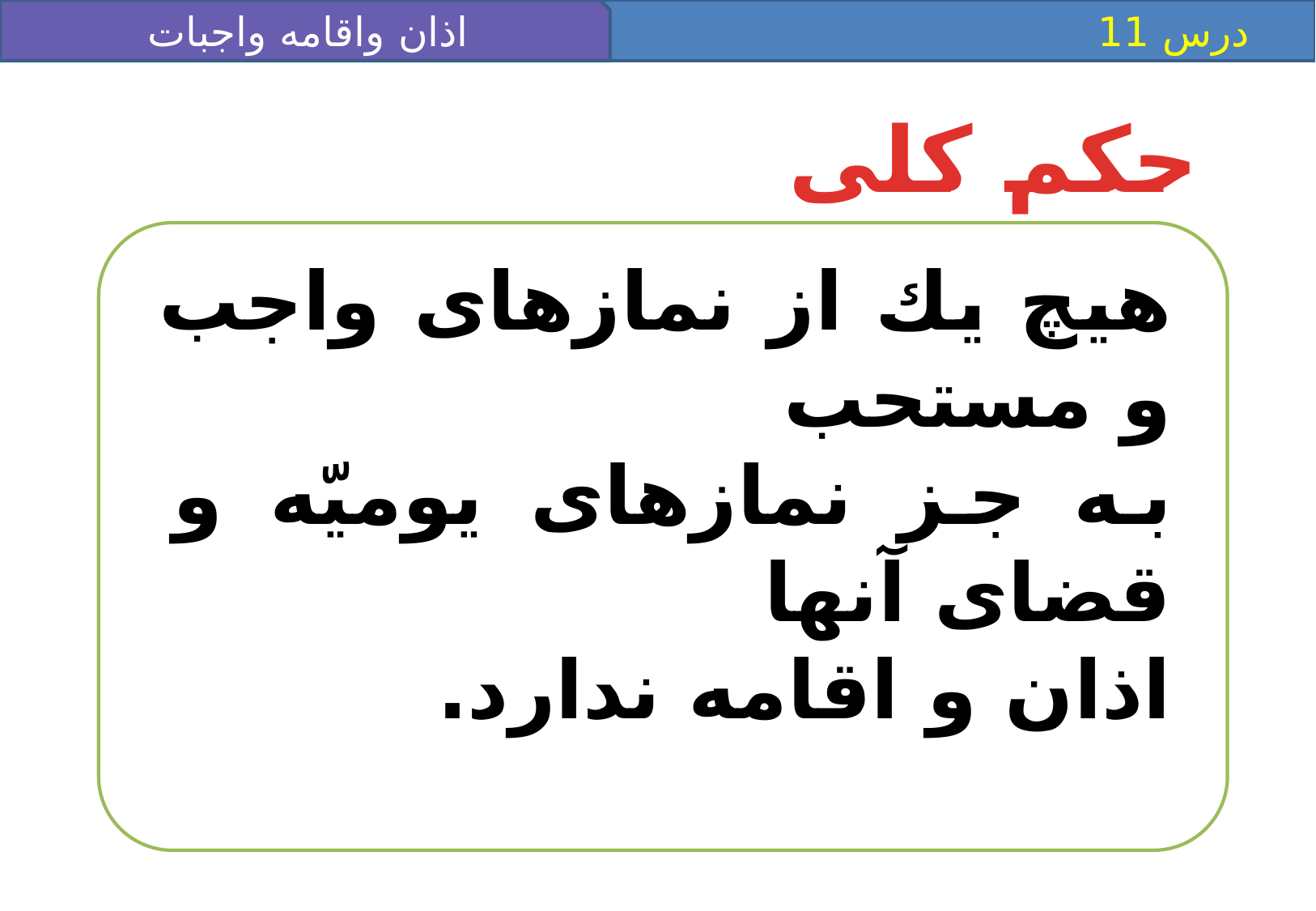

اذان واقامه واجبات نماز
 درس 11
حکم کلی

هيچ يك از نمازهاى واجب و مستحب
به جز نمازهاى يوميّه و قضاى آنها
اذان و اقامه ندارد.